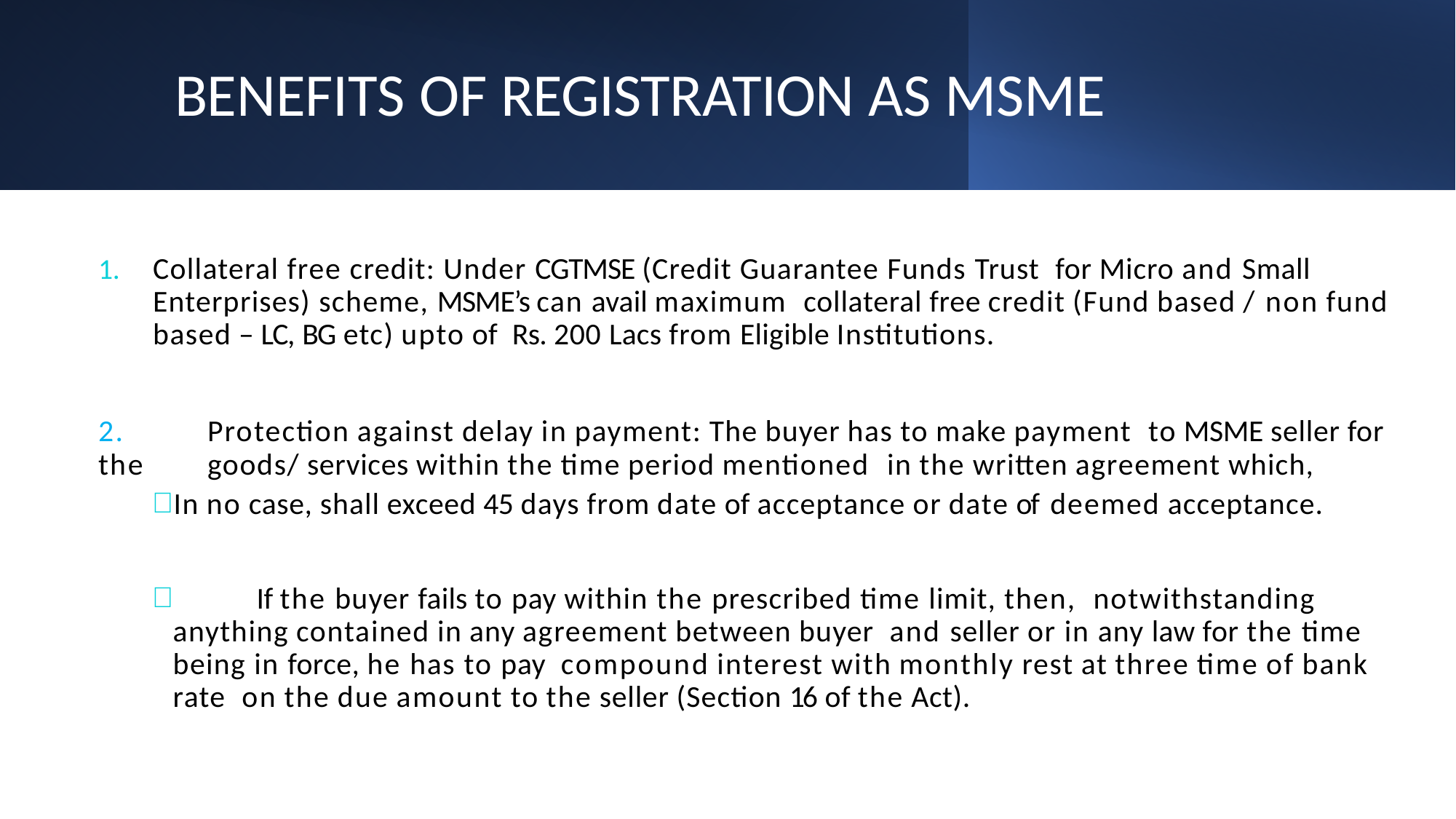

# BENEFITS OF REGISTRATION AS MSME
Collateral free credit: Under CGTMSE (Credit Guarantee Funds Trust  for Micro and Small Enterprises) scheme, MSME’s can avail maximum  collateral free credit (Fund based / non fund based – LC, BG etc) upto of  Rs. 200 Lacs from Eligible Institutions.

2. 	Protection against delay in payment: The buyer has to make payment  to MSME seller for the 	goods/ services within the time period mentioned  in the written agreement which,
In no case, shall exceed 45 days from date of acceptance or date of  deemed acceptance.

	If the buyer fails to pay within the prescribed time limit, then,  notwithstanding anything contained in any agreement between buyer  and seller or in any law for the time being in force, he has to pay  compound interest with monthly rest at three time of bank rate  on the due amount to the seller (Section 16 of the Act).